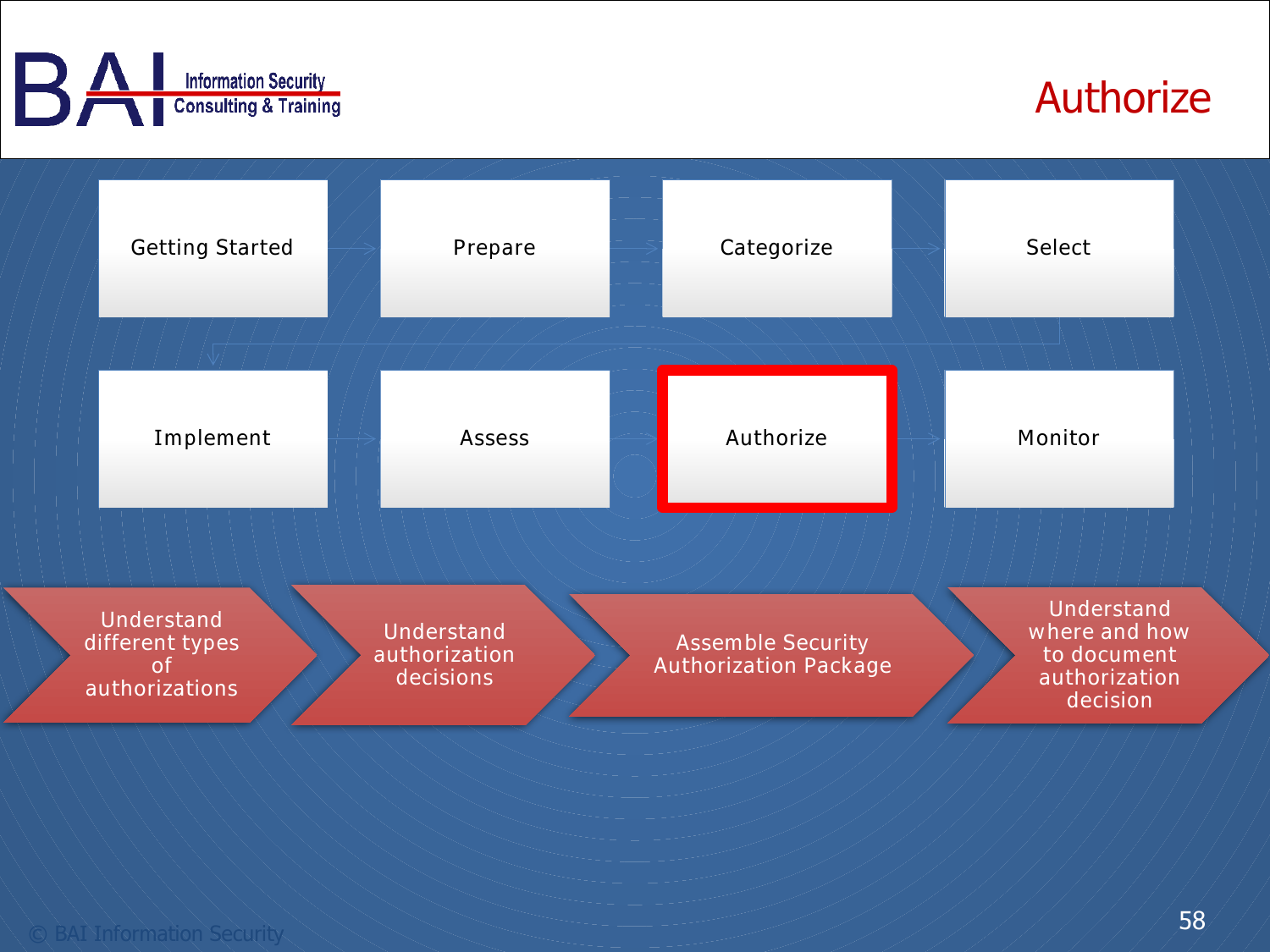

# Authorize

Getting Started

Prepare

Categorize

Select

Implement

Assess

Authorize
Monitor
Understand different types of authorizations
Understand authorization decisions
Assemble Security Authorization Package
Understand where and how to document authorization decision